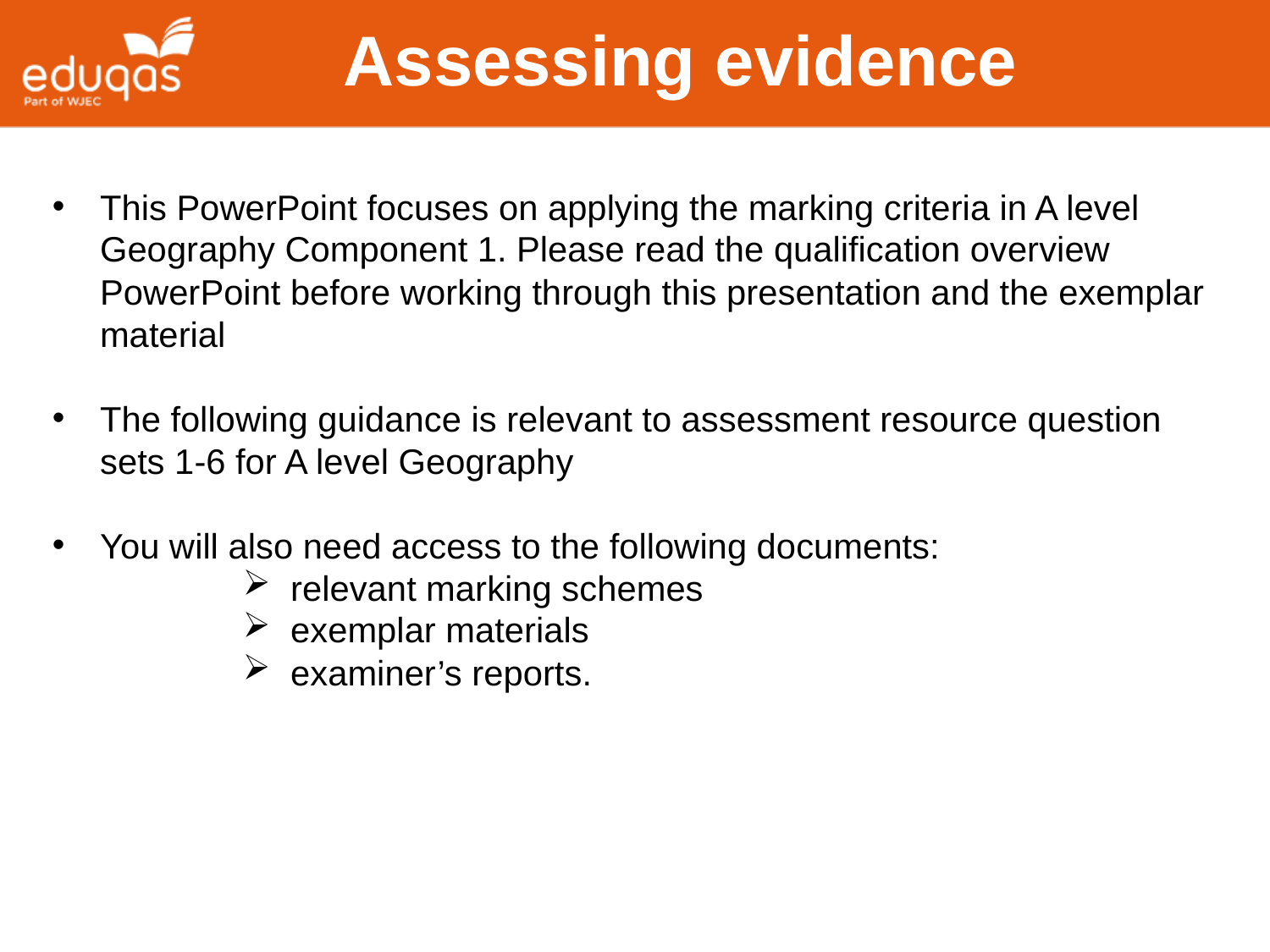

Assessing evidence

This PowerPoint focuses on applying the marking criteria in A level Geography Component 1. Please read the qualification overview PowerPoint before working through this presentation and the exemplar material

The following guidance is relevant to assessment resource question sets 1-6 for A level Geography

You will also need access to the following documents:
relevant marking schemes
exemplar materials
examiner’s reports.